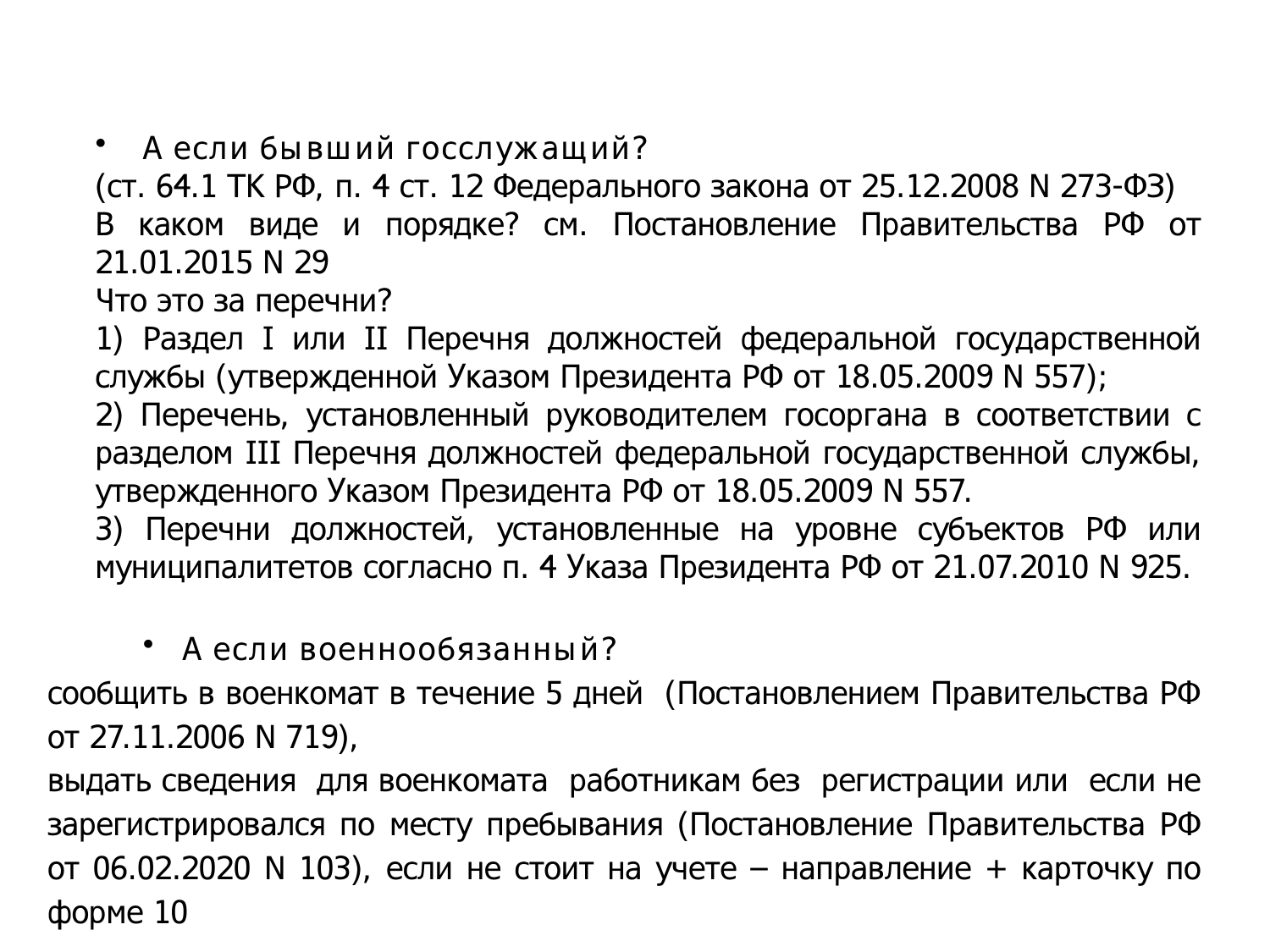

А если бывший госслужащий?
(ст. 64.1 ТК РФ, п. 4 ст. 12 Федерального закона от 25.12.2008 N 273-ФЗ)
В каком виде и порядке? см. Постановление Правительства РФ от 21.01.2015 N 29
Что это за перечни?
1) Раздел I или II Перечня должностей федеральной государственной службы (утвержденной Указом Президента РФ от 18.05.2009 N 557);
2) Перечень, установленный руководителем госоргана в соответствии с разделом III Перечня должностей федеральной государственной службы, утвержденного Указом Президента РФ от 18.05.2009 N 557.
3) Перечни должностей, установленные на уровне субъектов РФ или муниципалитетов согласно п. 4 Указа Президента РФ от 21.07.2010 N 925.

А если военнообязанный?
сообщить в военкомат в течение 5 дней  (Постановлением Правительства РФ от 27.11.2006 N 719),
выдать сведения  для военкомата  работникам без  регистрации или  если не зарегистрировался по месту пребывания (Постановление Правительства РФ от 06.02.2020 N 103), если не стоит на учете – направление + карточку по форме 10